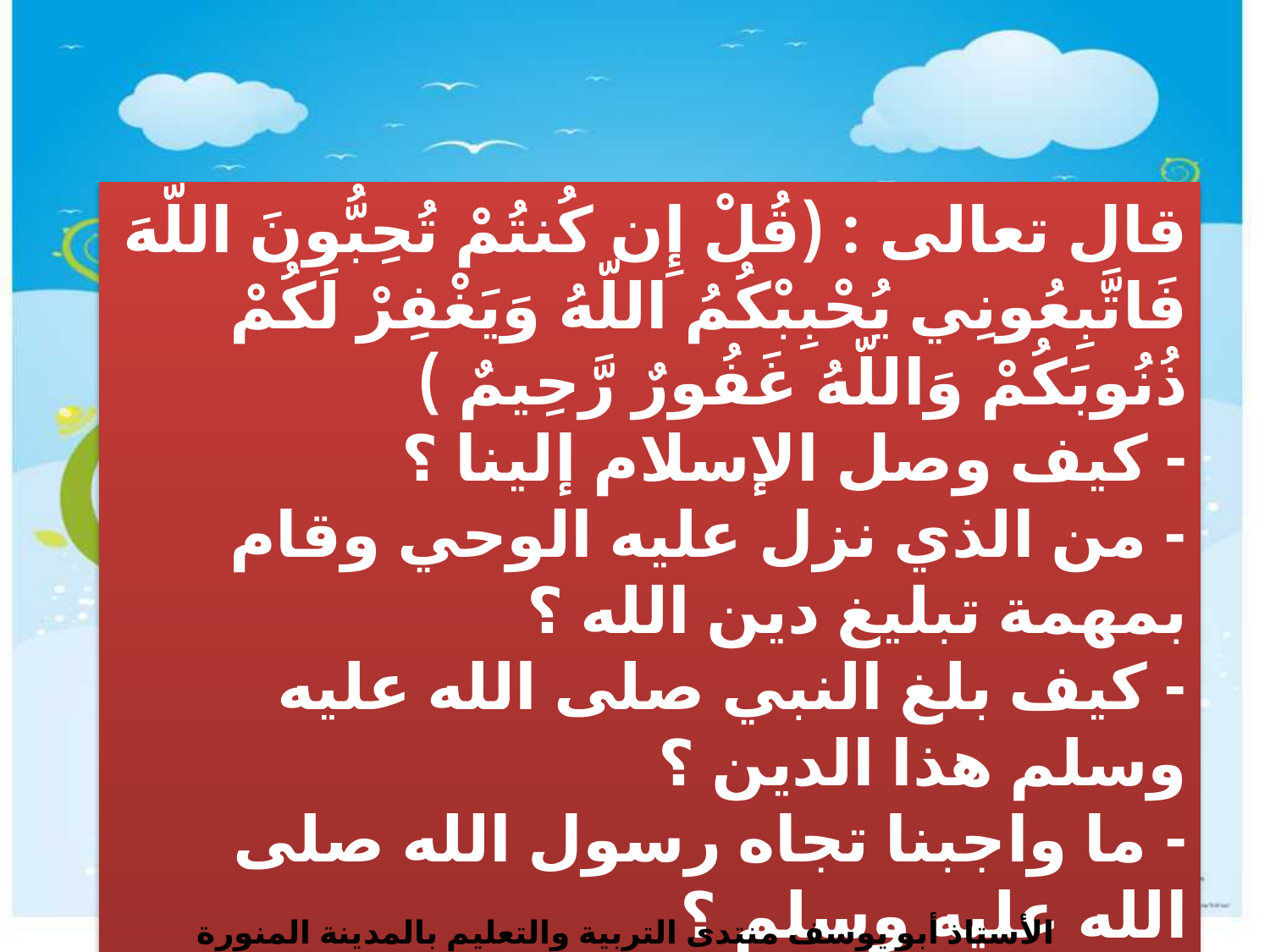

قال تعالى : (قُلْ إِن كُنتُمْ تُحِبُّونَ اللّهَ فَاتَّبِعُونِي يُحْبِبْكُمُ اللّهُ وَيَغْفِرْ لَكُمْ ذُنُوبَكُمْ وَاللّهُ غَفُورٌ رَّحِيمٌ )
- كيف وصل الإسلام إلينا ؟
- من الذي نزل عليه الوحي وقام بمهمة تبليغ دين الله ؟
- كيف بلغ النبي صلى الله عليه وسلم هذا الدين ؟
- ما واجبنا تجاه رسول الله صلى الله عليه وسلم ؟
الأستاذ أبو يوسف منتدى التربية والتعليم بالمدينة المنورة